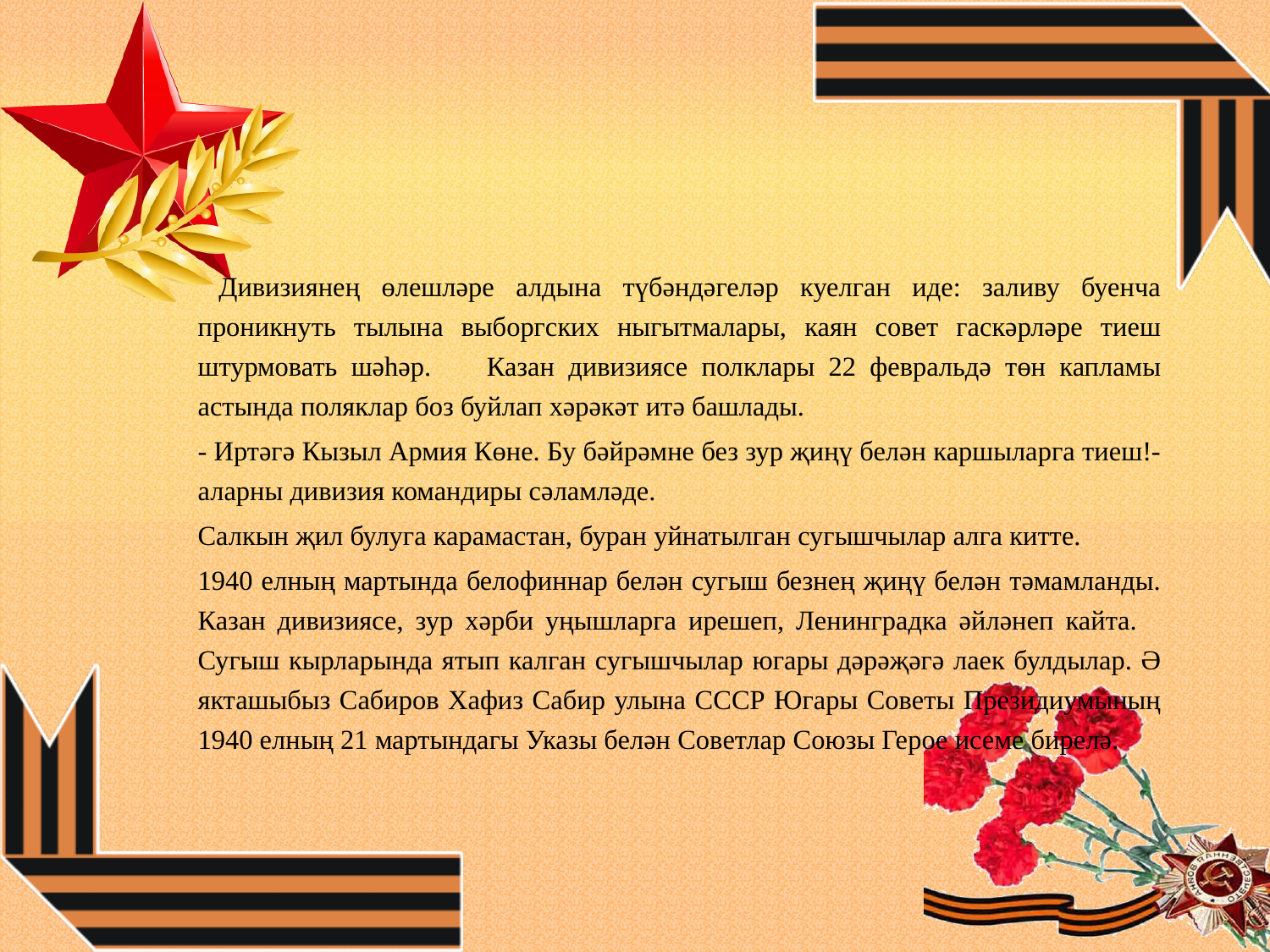

Дивизиянең өлешләре алдына түбәндәгеләр куелган иде: заливу буенча проникнуть тылына выборгских ныгытмалары, каян совет гаскәрләре тиеш штурмовать шәһәр.    Казан дивизиясе полклары 22 февральдә төн капламы астында поляклар боз буйлап хәрәкәт итә башлады.
- Иртәгә Кызыл Армия Көне. Бу бәйрәмне без зур җиңү белән каршыларга тиеш!- аларны дивизия командиры сәламләде.
Салкын җил булуга карамастан, буран уйнатылган сугышчылар алга китте.
1940 елның мартында белофиннар белән сугыш безнең җиңү белән тәмамланды. Казан дивизиясе, зур хәрби уңышларга ирешеп, Ленинградка әйләнеп кайта.   Сугыш кырларында ятып калган сугышчылар югары дәрәҗәгә лаек булдылар. Ә якташыбыз Сабиров Хафиз Сабир улына СССР Югары Советы Президиумының 1940 елның 21 мартындагы Указы белән Советлар Союзы Герое исеме бирелә.